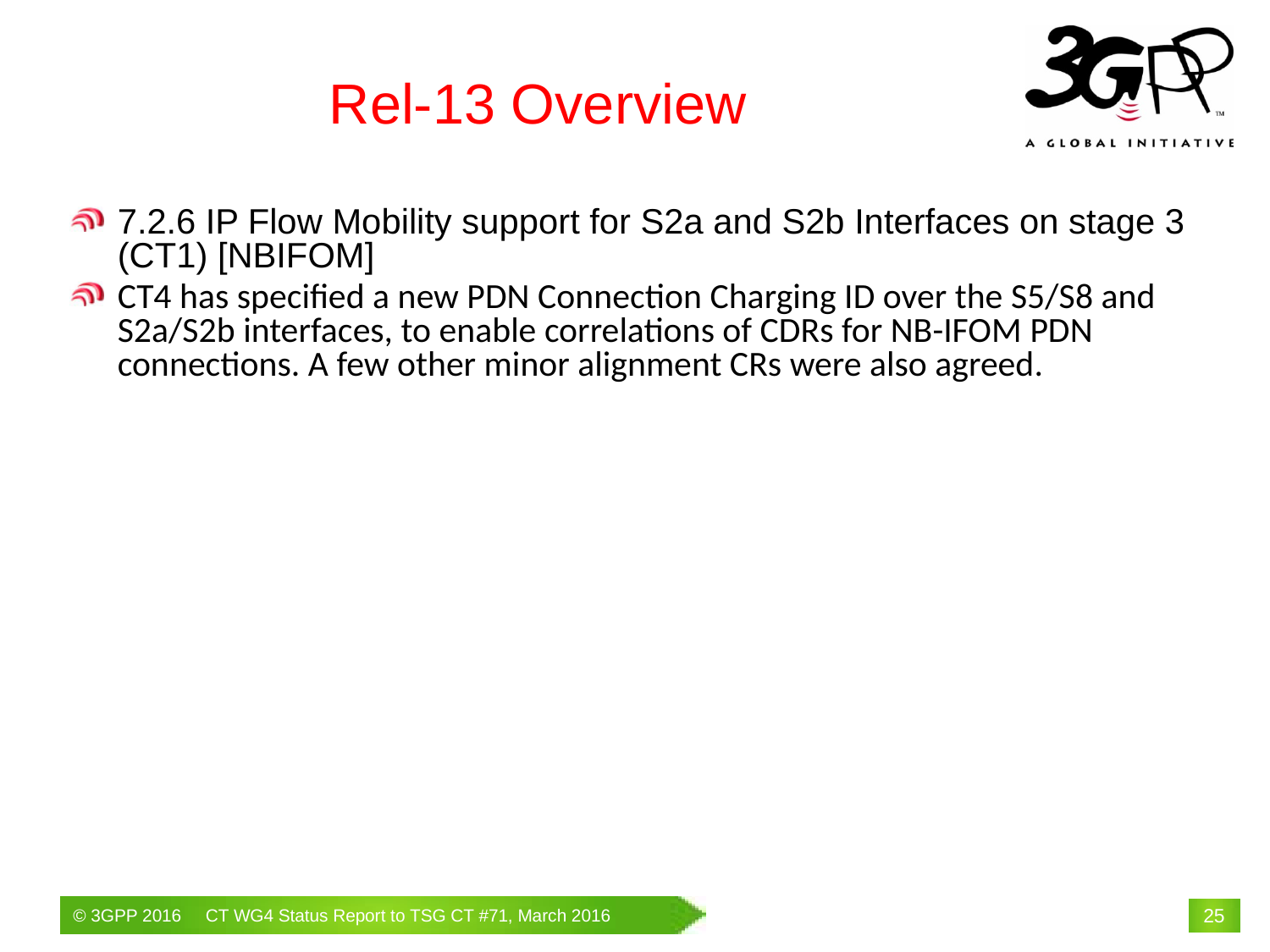

# Rel-13 Overview
7.2.6 IP Flow Mobility support for S2a and S2b Interfaces on stage 3 (CT1) [NBIFOM]
CT4 has specified a new PDN Connection Charging ID over the S5/S8 and S2a/S2b interfaces, to enable correlations of CDRs for NB-IFOM PDN connections. A few other minor alignment CRs were also agreed.